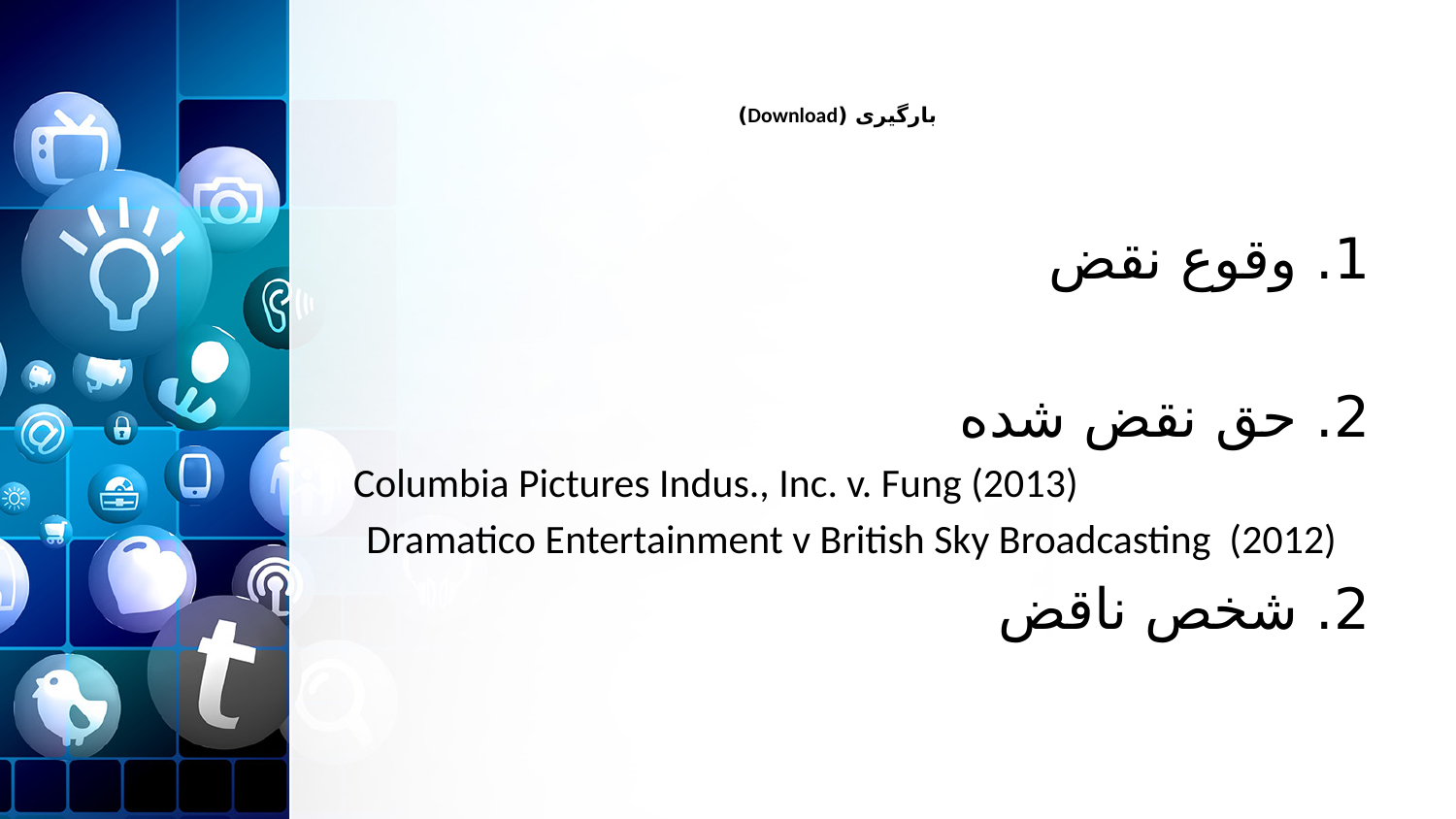

# بارگیری (Download)
1. وقوع نقض

2. حق نقض شده
Columbia Pictures Indus., Inc. v. Fung (2013)
Dramatico Entertainment v British Sky Broadcasting  (2012)
2. شخص ناقض